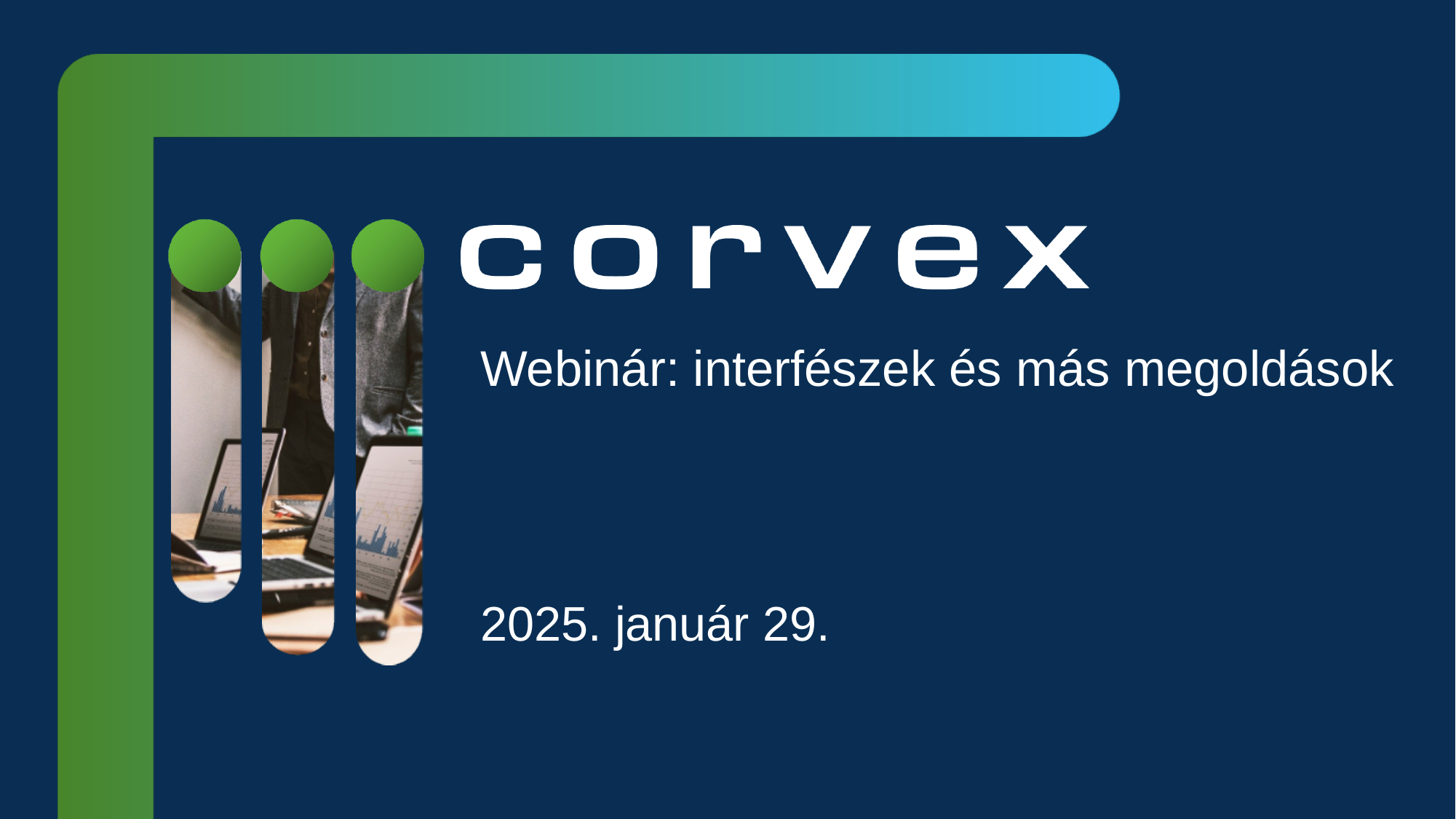

# Webinár: interfészek és más megoldások
2025. január 29.